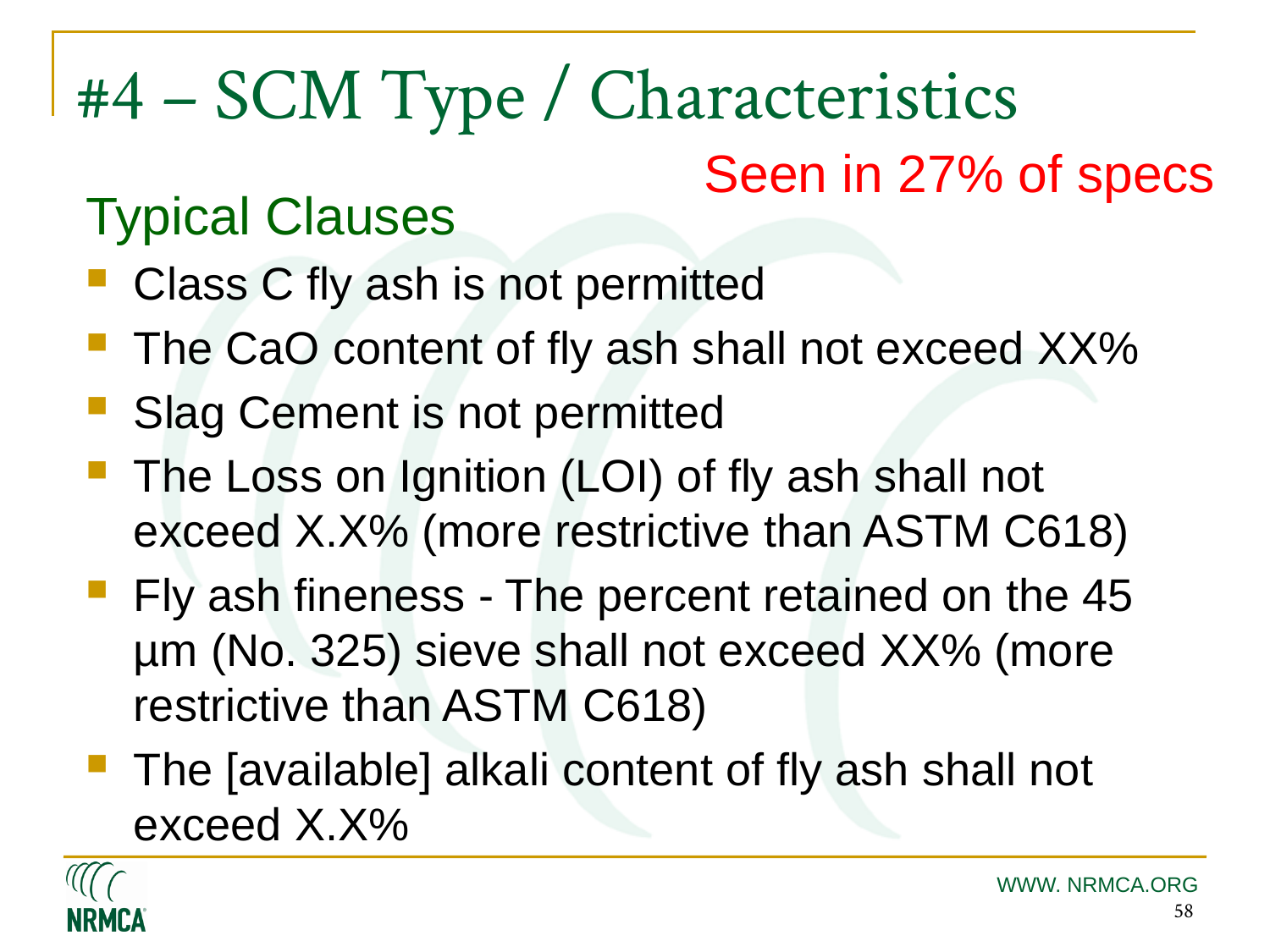

# #4 – SCM Type / Characteristics
Seen in 27% of specs
Typical Clauses
Class C fly ash is not permitted
The CaO content of fly ash shall not exceed XX%
Slag Cement is not permitted
The Loss on Ignition (LOI) of fly ash shall not exceed X.X% (more restrictive than ASTM C618)
Fly ash fineness - The percent retained on the 45 µm (No. 325) sieve shall not exceed XX% (more restrictive than ASTM C618)
The [available] alkali content of fly ash shall not exceed X.X%

58